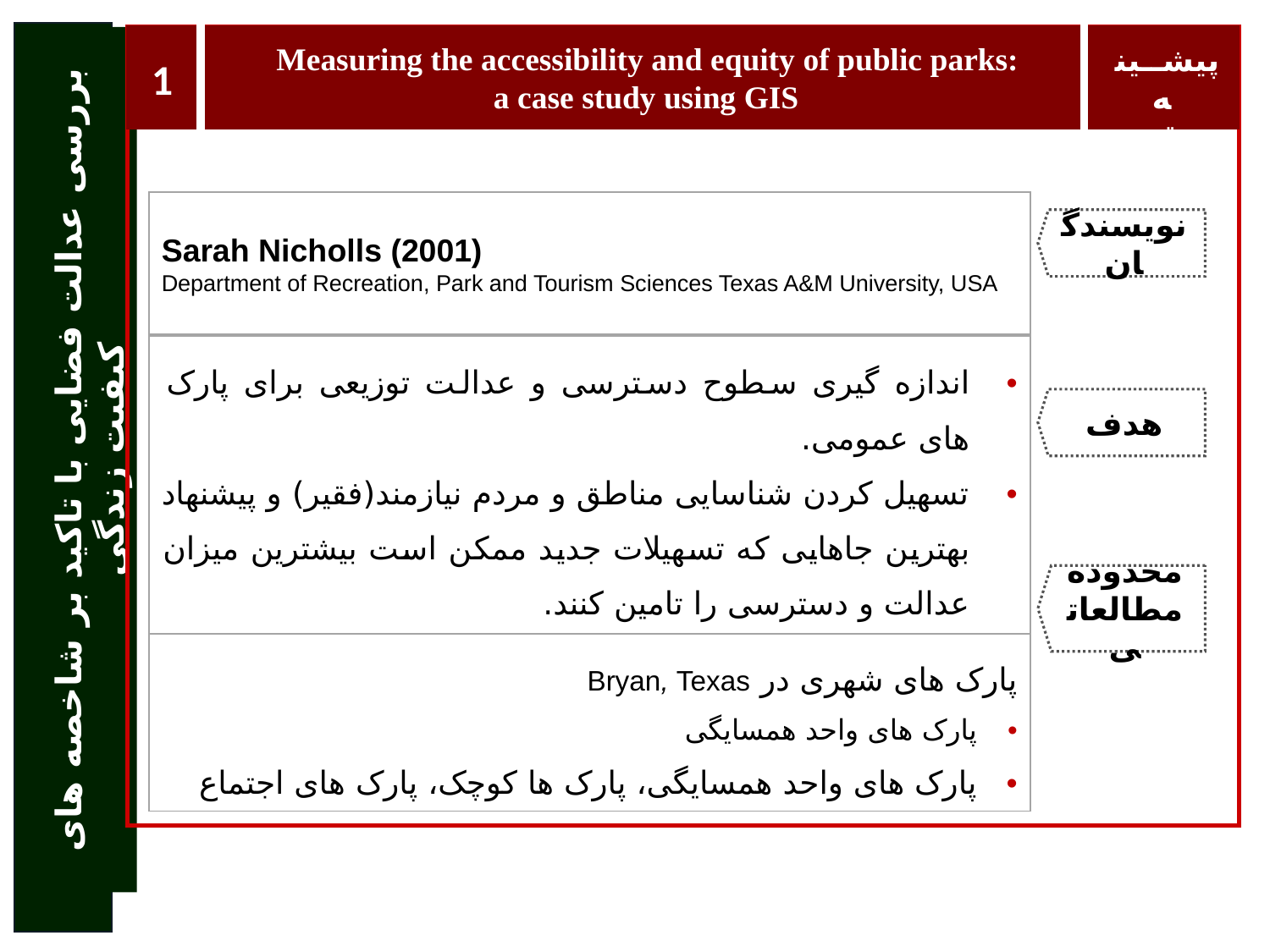

بررسی عدالت فضایی با تاکید بر شاخصه های کیفیت زندگی

                 Measuring the accessibility and equity of public parks:
                                            a case study using GIS
پیشــینه
تحقیق
1
| Sarah Nicholls (2001) Department of Recreation, Park and Tourism Sciences Texas A&M University, USA |
| --- |
| اندازه گیری سطوح دسترسی و عدالت توزیعی برای پارک های عمومی. تسهیل کردن شناسایی مناطق و مردم نیازمند(فقیر) و پیشنهاد بهترین جاهایی که تسهیلات جدید ممکن است بیشترین میزان عدالت و دسترسی را تامین کنند. |
| پارک های شهری در Bryan, Texas پارک های واحد همسایگی پارک های واحد همسایگی، پارک ها کوچک، پارک های اجتماع |
نویسندگان
هدف
محدوده مطالعاتی